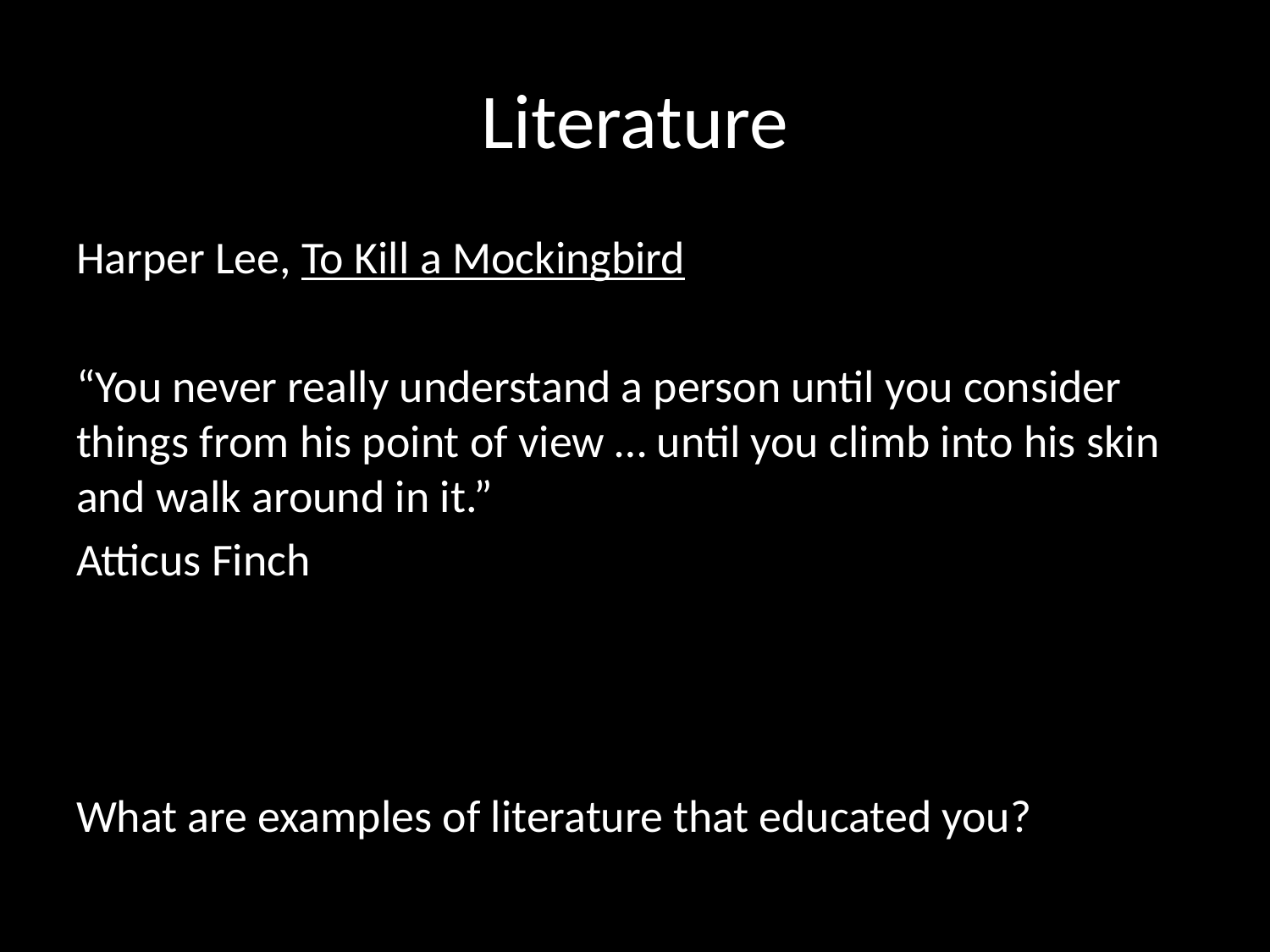

# Literature
Harper Lee, To Kill a Mockingbird

“You never really understand a person until you consider things from his point of view … until you climb into his skin and walk around in it.”
Atticus Finch

What are examples of literature that educated you?